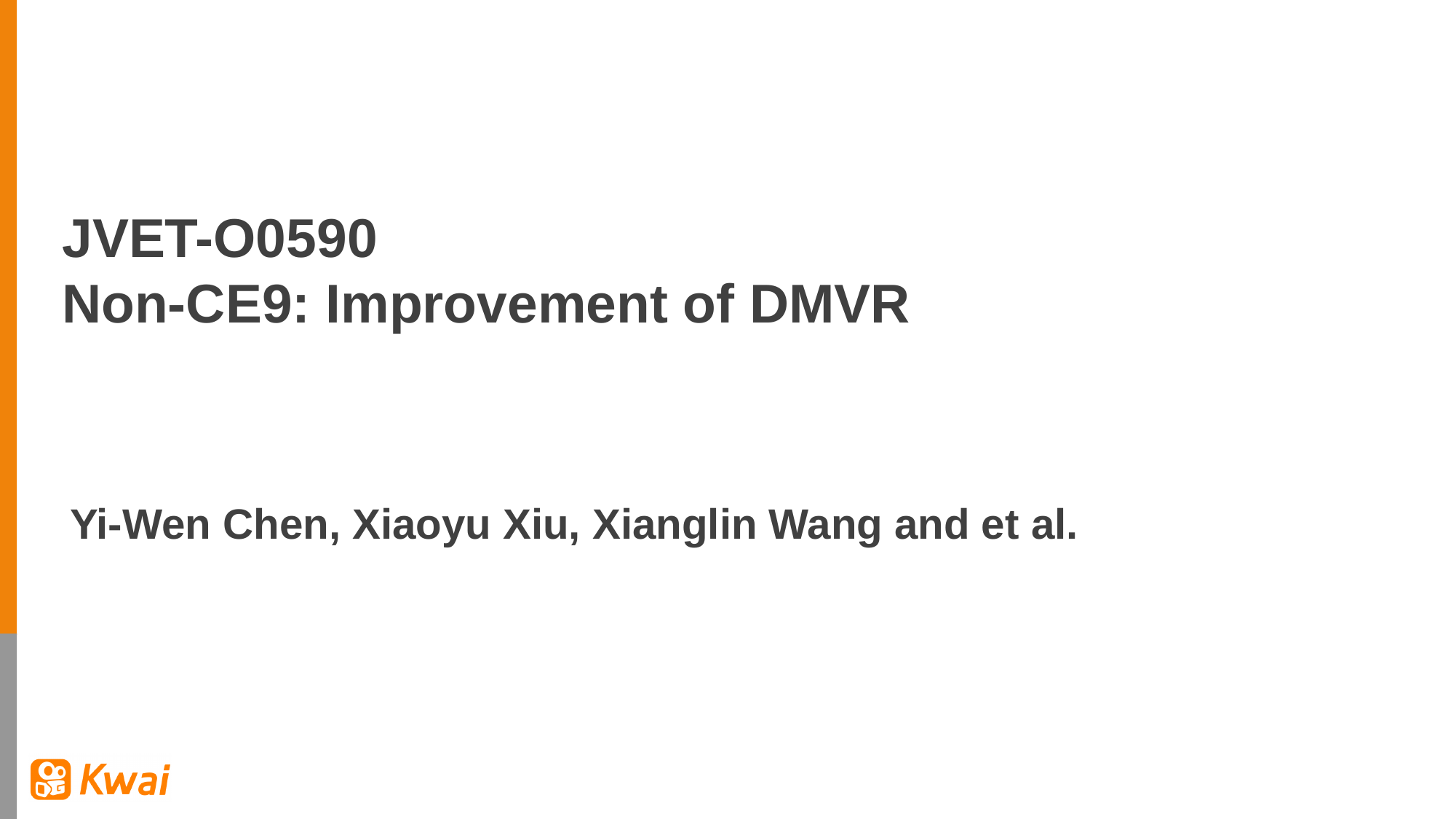

JVET-O0590
Non-CE9: Improvement of DMVR
Yi-Wen Chen, Xiaoyu Xiu, Xianglin Wang and et al.